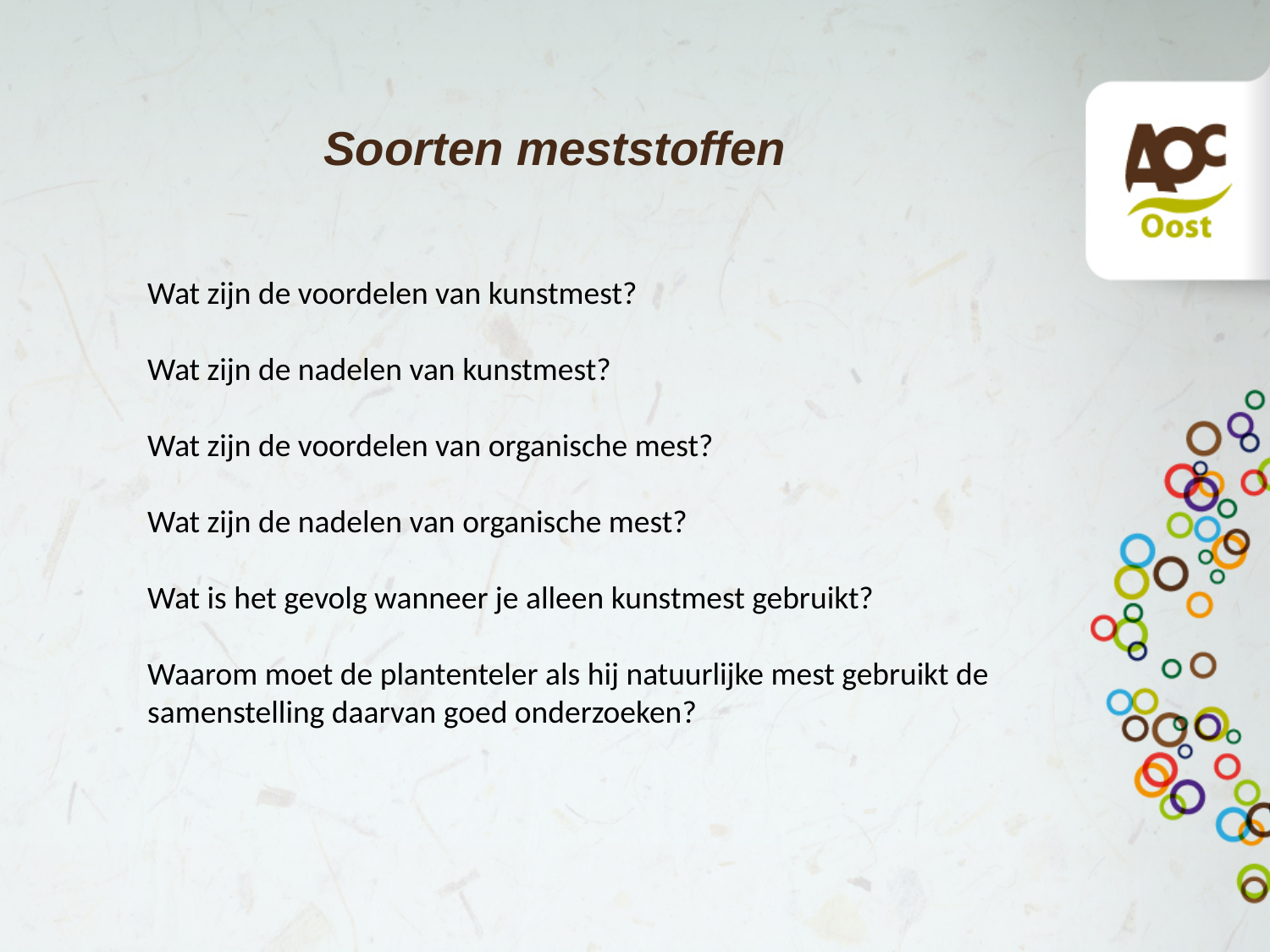

# Soorten meststoffen

Wat zijn de voordelen van kunstmest?

Wat zijn de nadelen van kunstmest?

Wat zijn de voordelen van organische mest?

Wat zijn de nadelen van organische mest?

Wat is het gevolg wanneer je alleen kunstmest gebruikt?

Waarom moet de plantenteler als hij natuurlijke mest gebruikt de samenstelling daarvan goed onderzoeken?